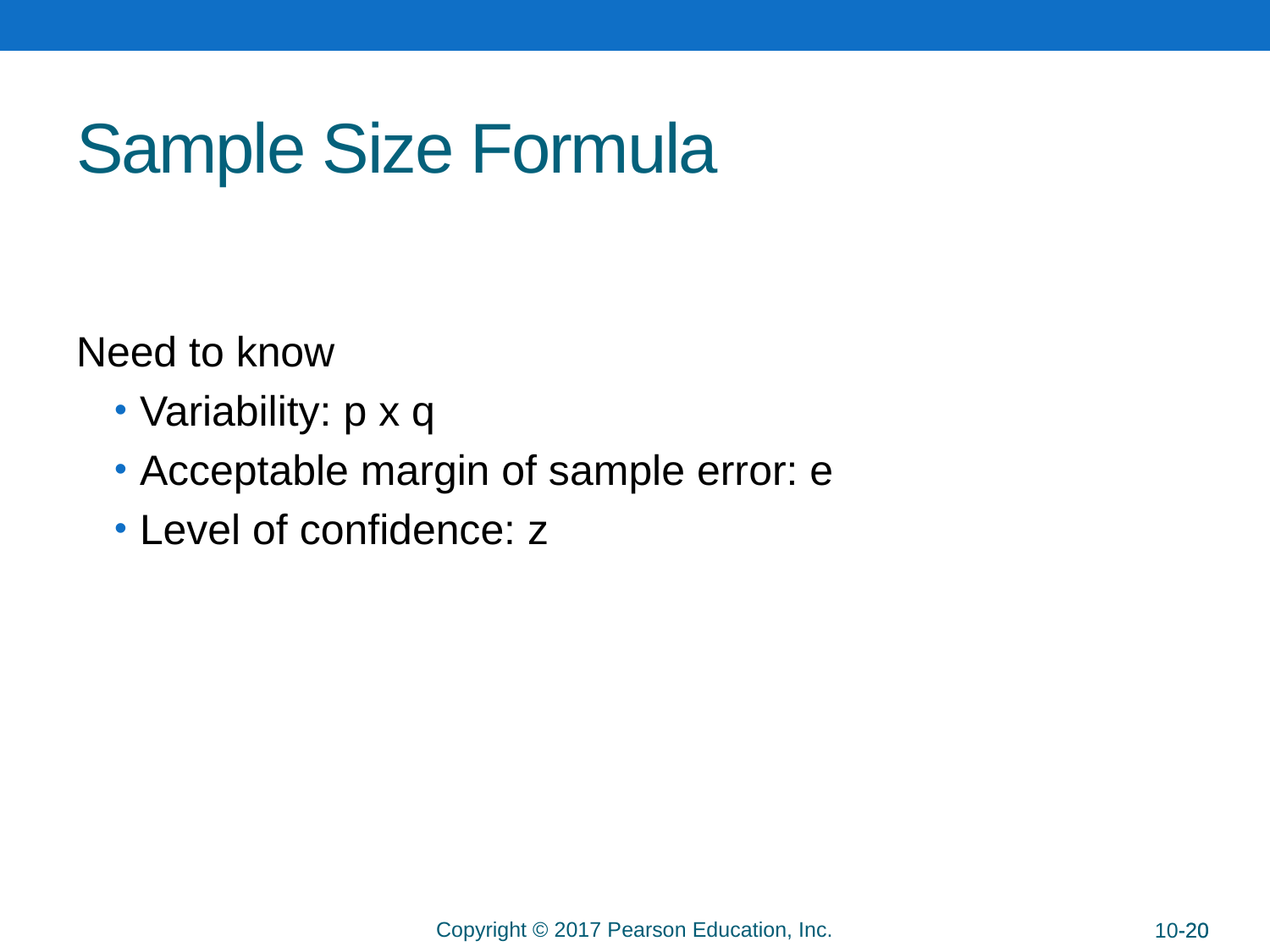

# Sample Size Formula
Need to know
Variability: p x q
Acceptable margin of sample error: e
Level of confidence: z